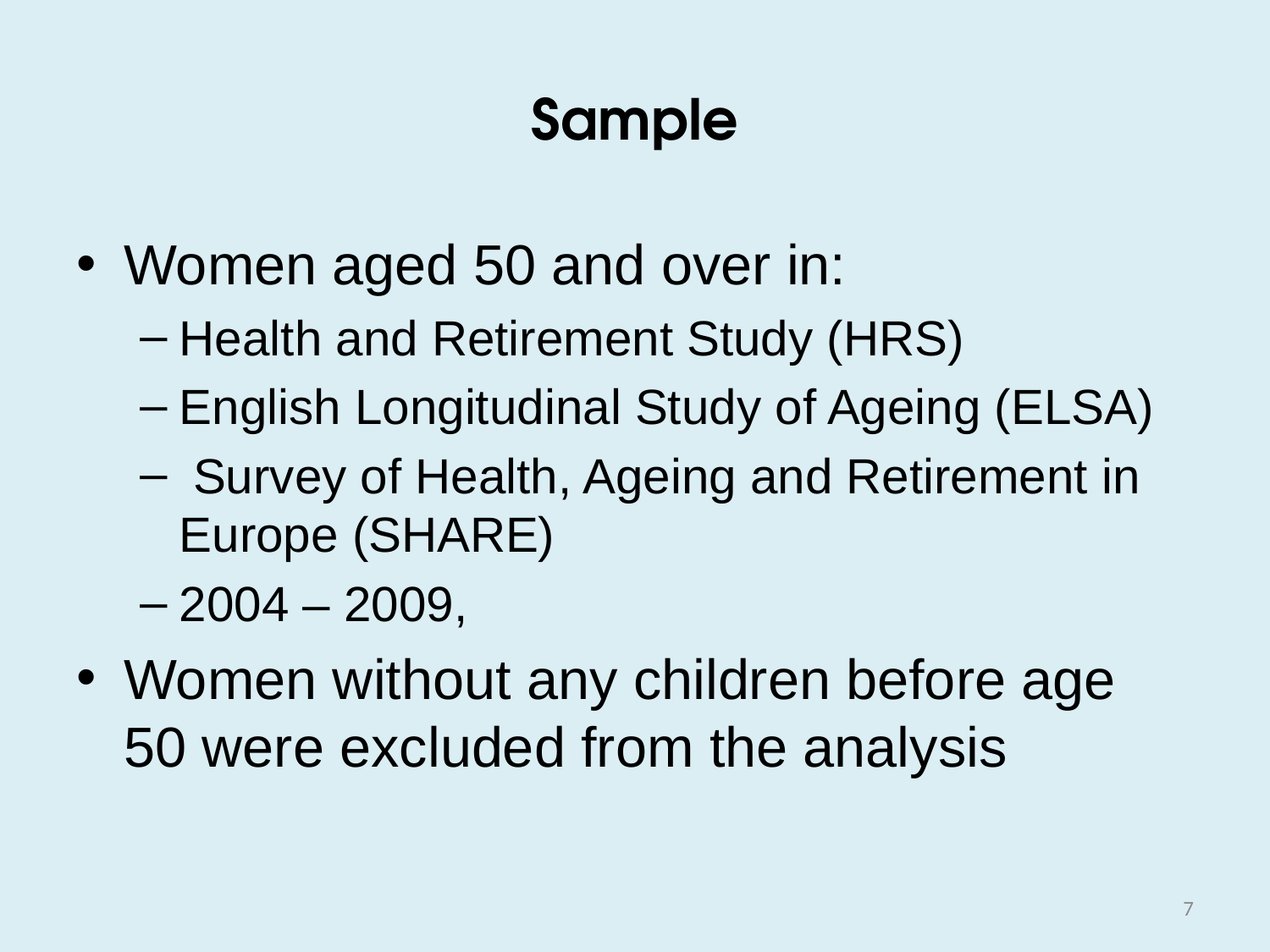

# Sample
Women aged 50 and over in:
Health and Retirement Study (HRS)
English Longitudinal Study of Ageing (ELSA)
 Survey of Health, Ageing and Retirement in Europe (SHARE)
2004 – 2009,
Women without any children before age 50 were excluded from the analysis
7